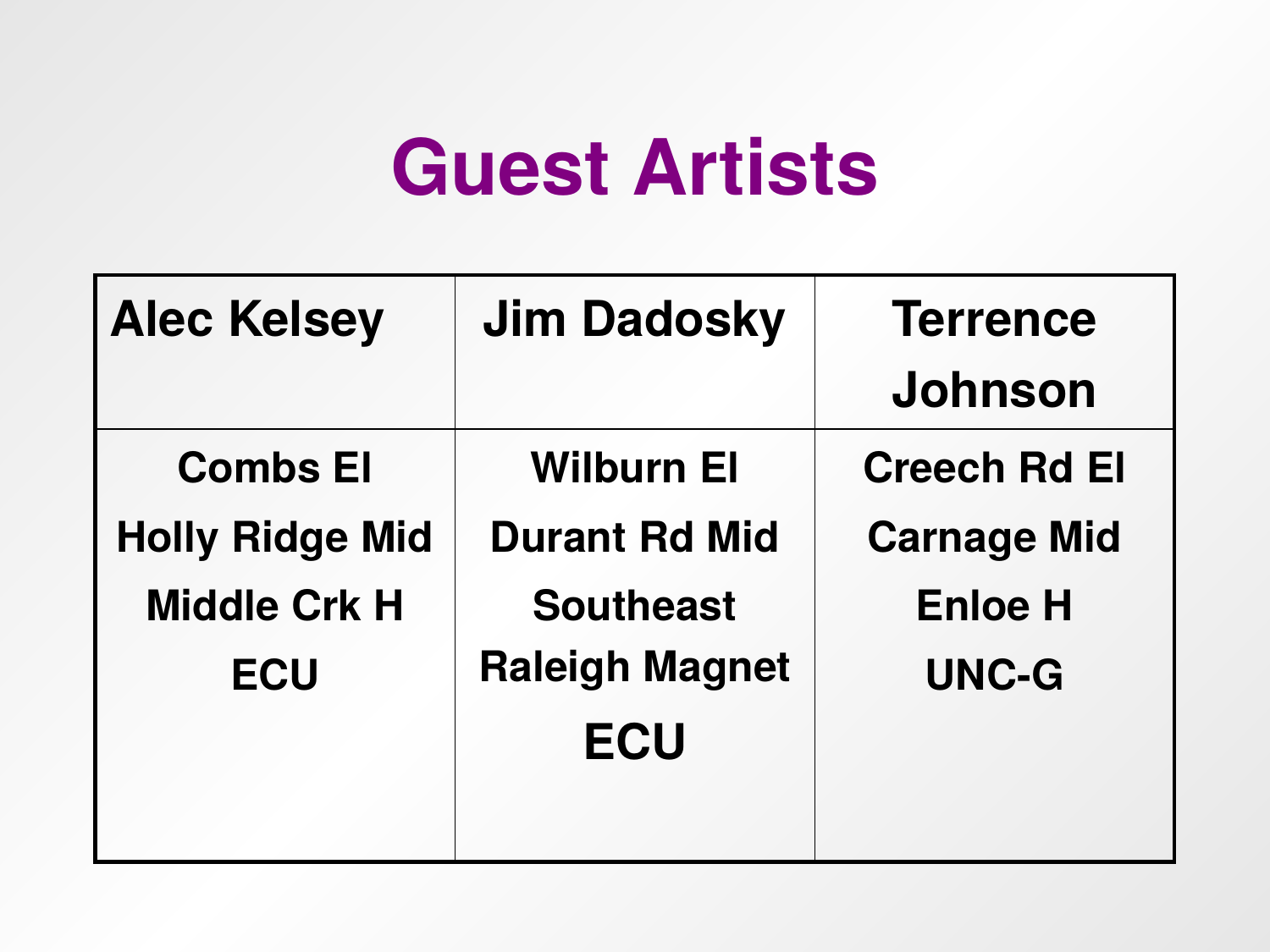

# Guest Artists
| Alec Kelsey | Jim Dadosky | Terrence Johnson |
| --- | --- | --- |
| Combs El Holly Ridge Mid Middle Crk H ECU | Wilburn El Durant Rd Mid Southeast Raleigh Magnet ECU | Creech Rd El Carnage Mid Enloe H UNC-G |